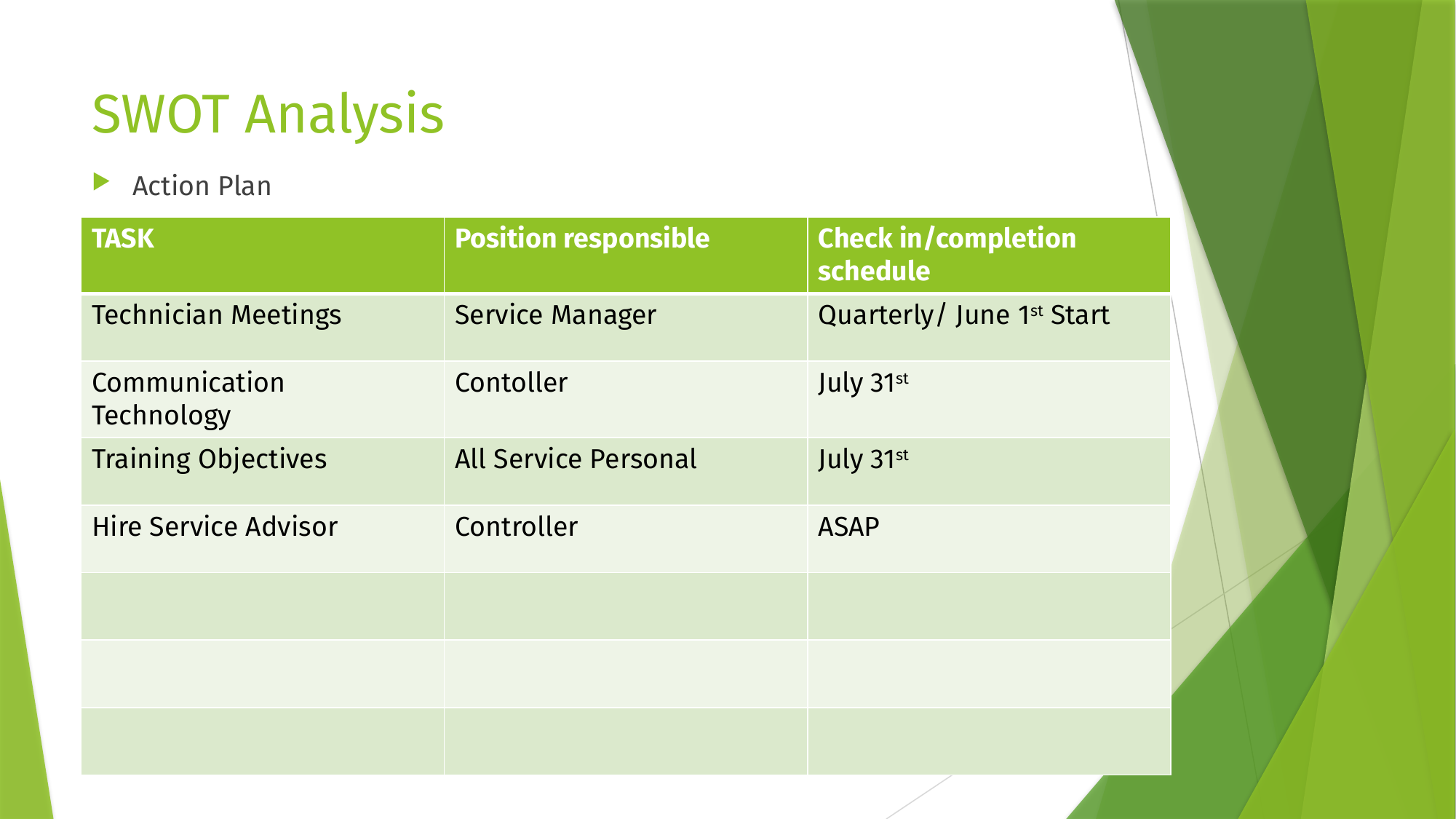

# SWOT Analysis
Action Plan

| TASK | Position responsible | Check in/completion schedule |
| --- | --- | --- |
| Technician Meetings | Service Manager | Quarterly/ June 1st Start |
| Communication Technology | Contoller | July 31st |
| Training Objectives | All Service Personal | July 31st |
| Hire Service Advisor | Controller | ASAP |
|  |  |  |
|  |  |  |
|  |  |  |